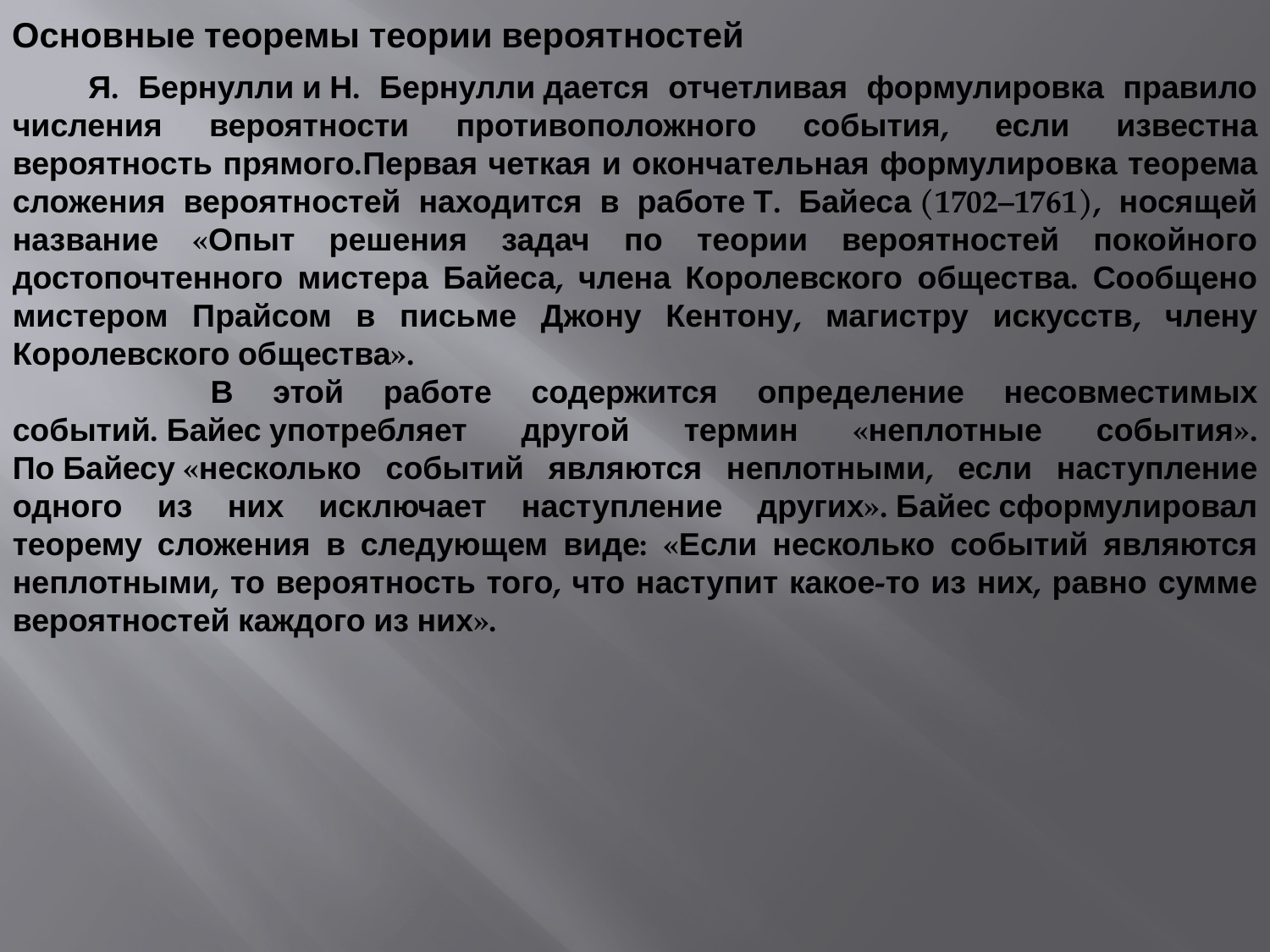

Основные теоремы теории вероятностей
    Я. Бернулли и Н. Бернулли дается отчетливая формулировка правило числения вероятности противоположного события, если известна вероятность прямого.Первая четкая и окончательная формулировка теорема сложения вероятностей находится в работе Т. Байеса (1702–1761), носящей название «Опыт решения задач по теории вероятностей покойного достопочтенного мистера Байеса, члена Королевского общества. Сообщено мистером Прайсом в письме Джону Кентону, магистру искусств, члену Королевского общества».
     В этой работе содержится определение несовместимых событий. Байес употребляет другой термин «неплотные события». По Байесу «несколько событий являются неплотными, если наступление одного из них исключает наступление других». Байес сформулировал теорему сложения в следующем виде: «Если несколько событий являются неплотными, то вероятность того, что наступит какое-то из них, равно сумме вероятностей каждого из них».